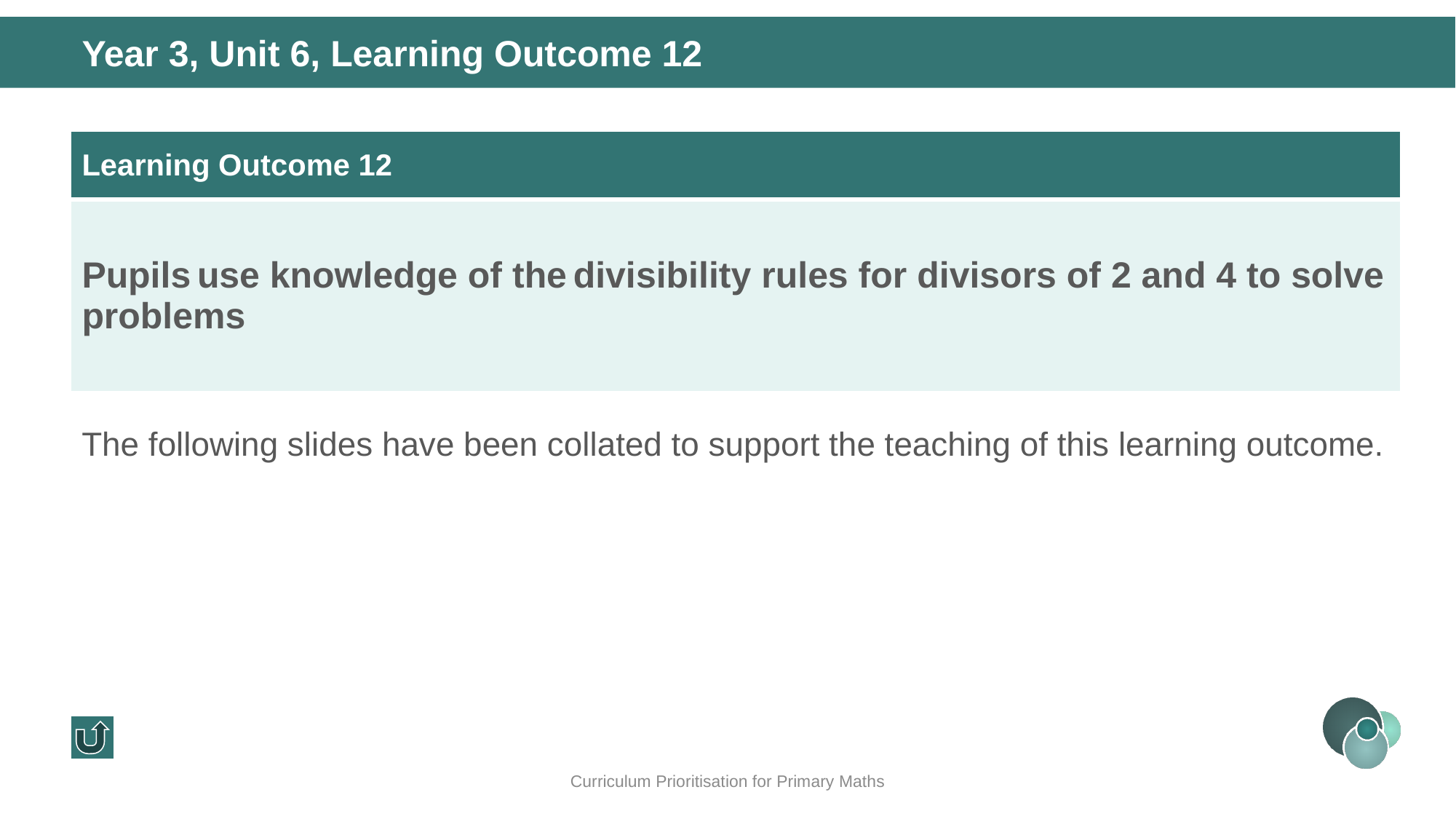

Year 3, Unit 6, Learning Outcome 12
| Learning Outcome 12 |
| --- |
| Pupils use knowledge of the divisibility rules for divisors of 2 and 4 to solve problems |
The following slides have been collated to support the teaching of this learning outcome.

Curriculum Prioritisation for Primary Maths